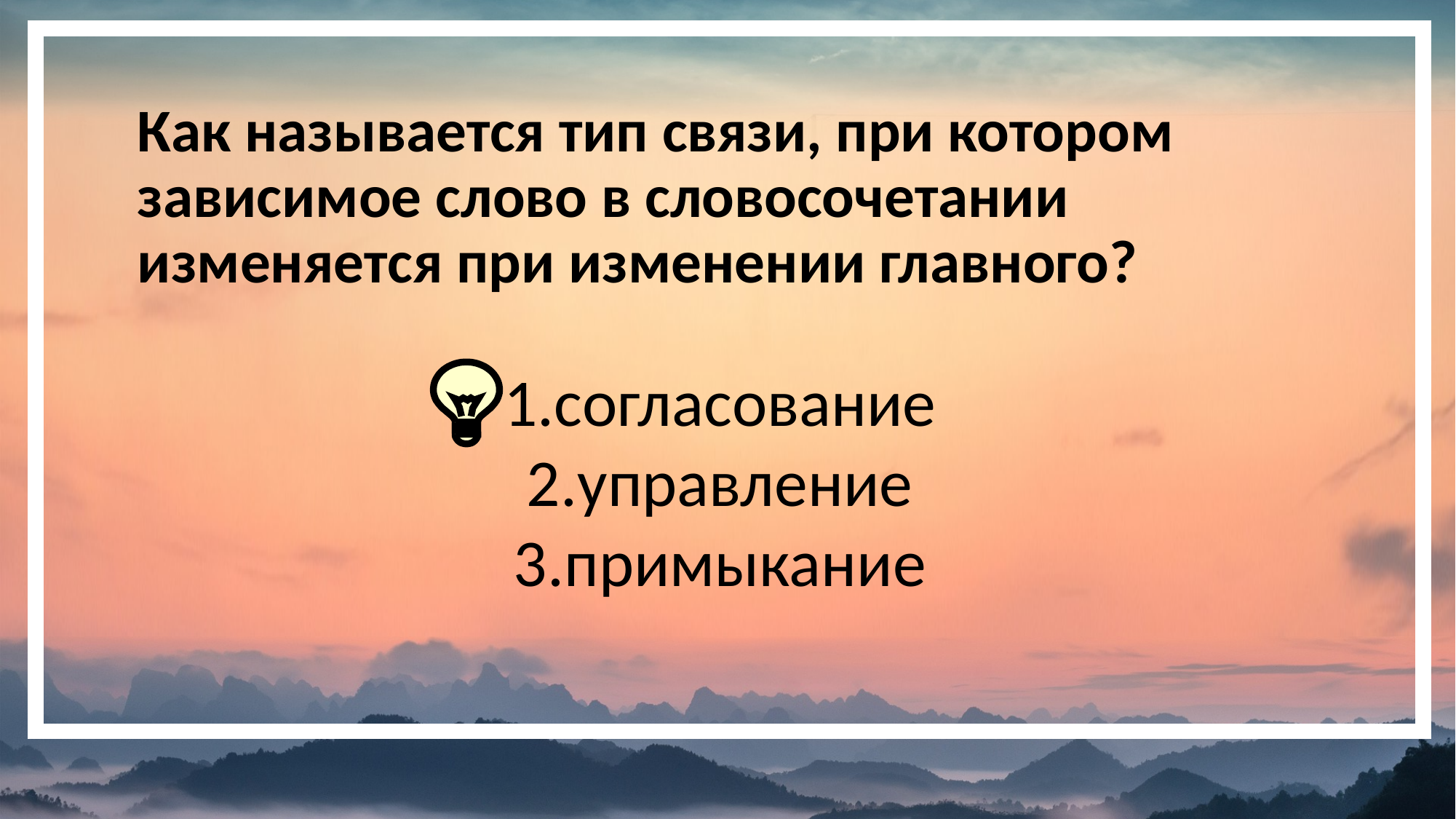

Как называется тип связи, при котором зависимое слово в словосочетании изменяется при изменении главного?
1.согласование
2.управление
3.примыкание